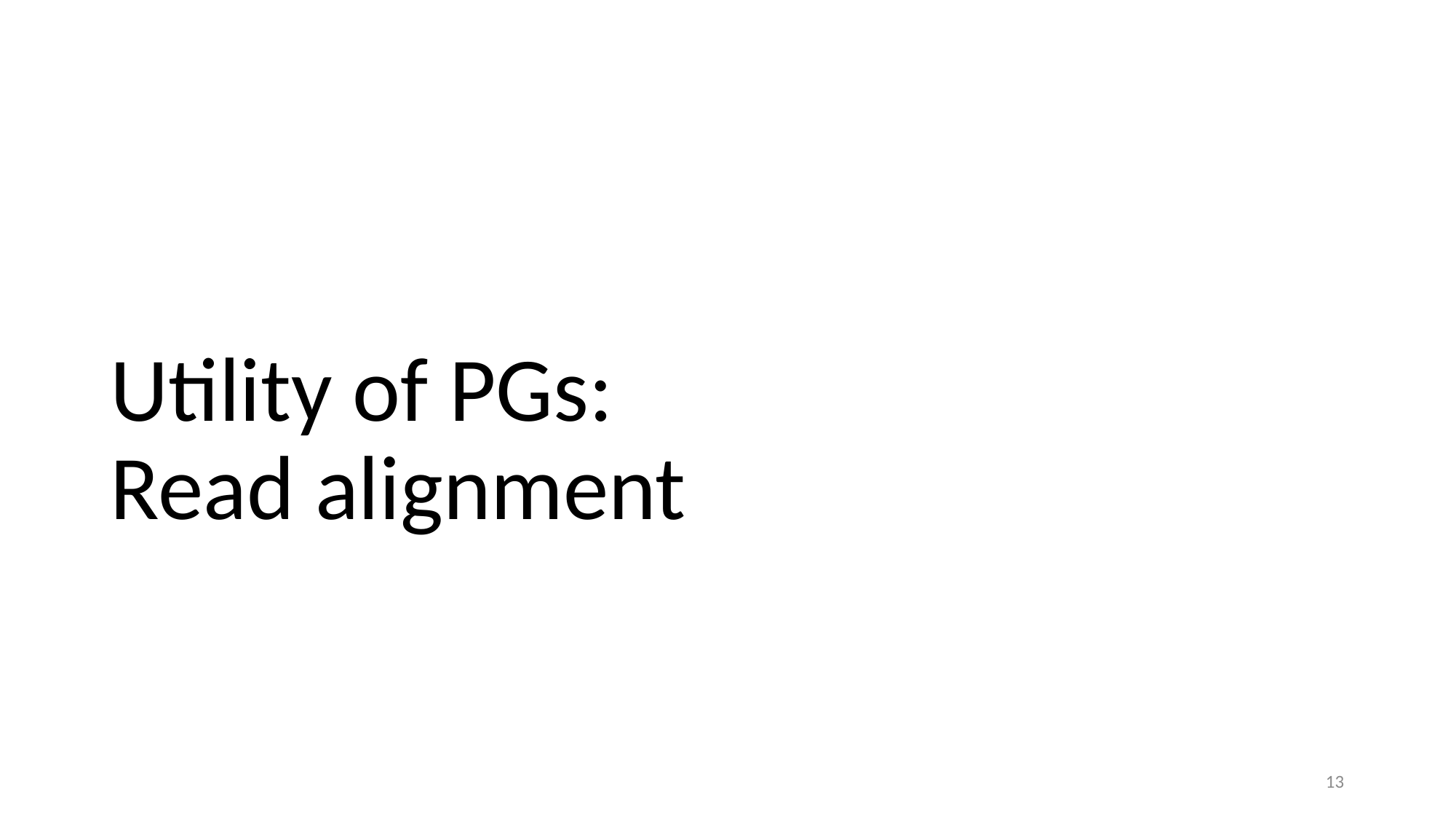

# Utility of PGs: Read alignment

13